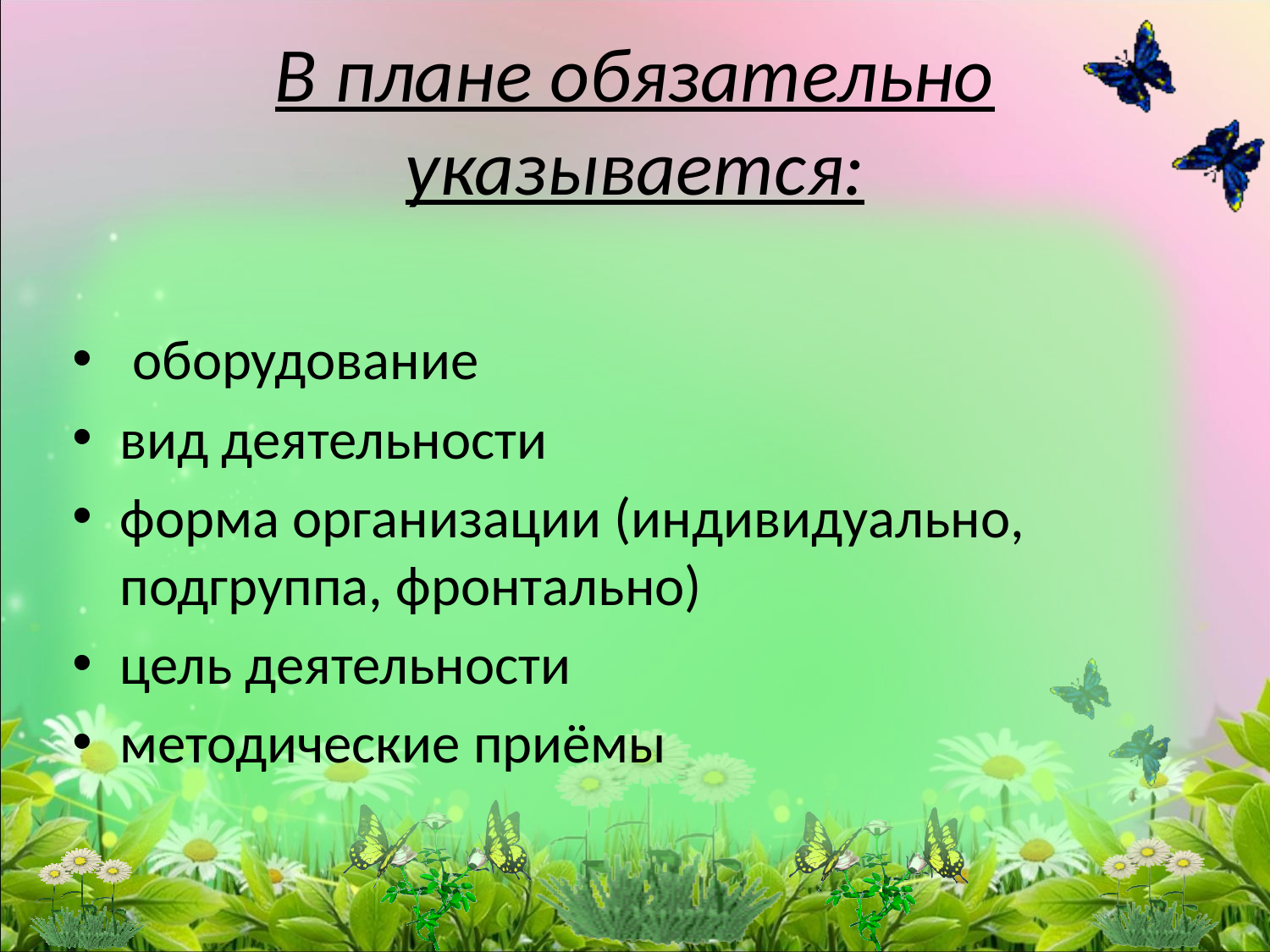

# В плане обязательно указывается:

 оборудование
вид деятельности
форма организации (индивидуально, подгруппа, фронтально)
цель деятельности
методические приёмы